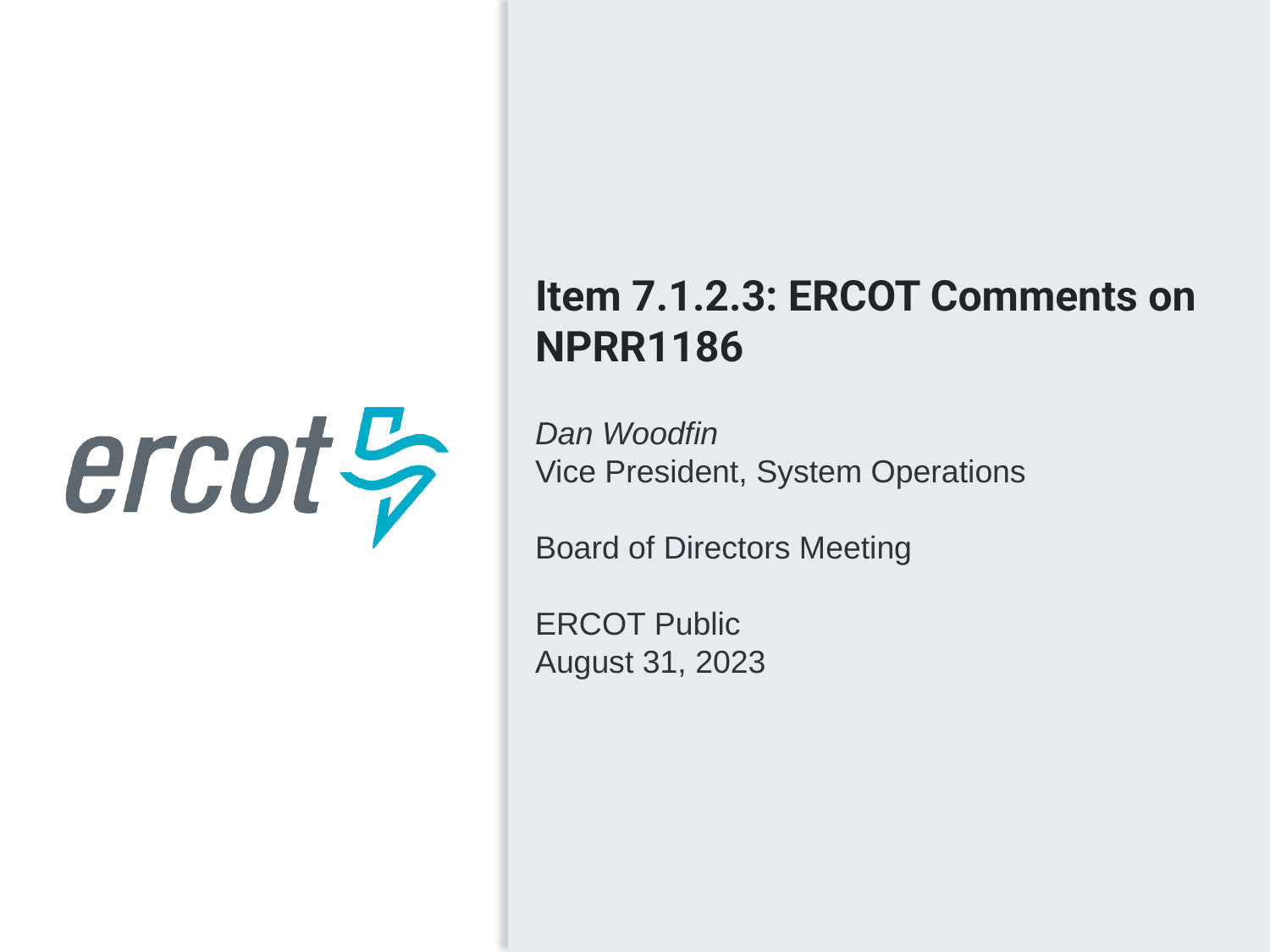

Item 7.1.2.3: ERCOT Comments on NPRR1186

Dan Woodfin
Vice President, System Operations

Board of Directors Meeting

ERCOT Public
August 31, 2023